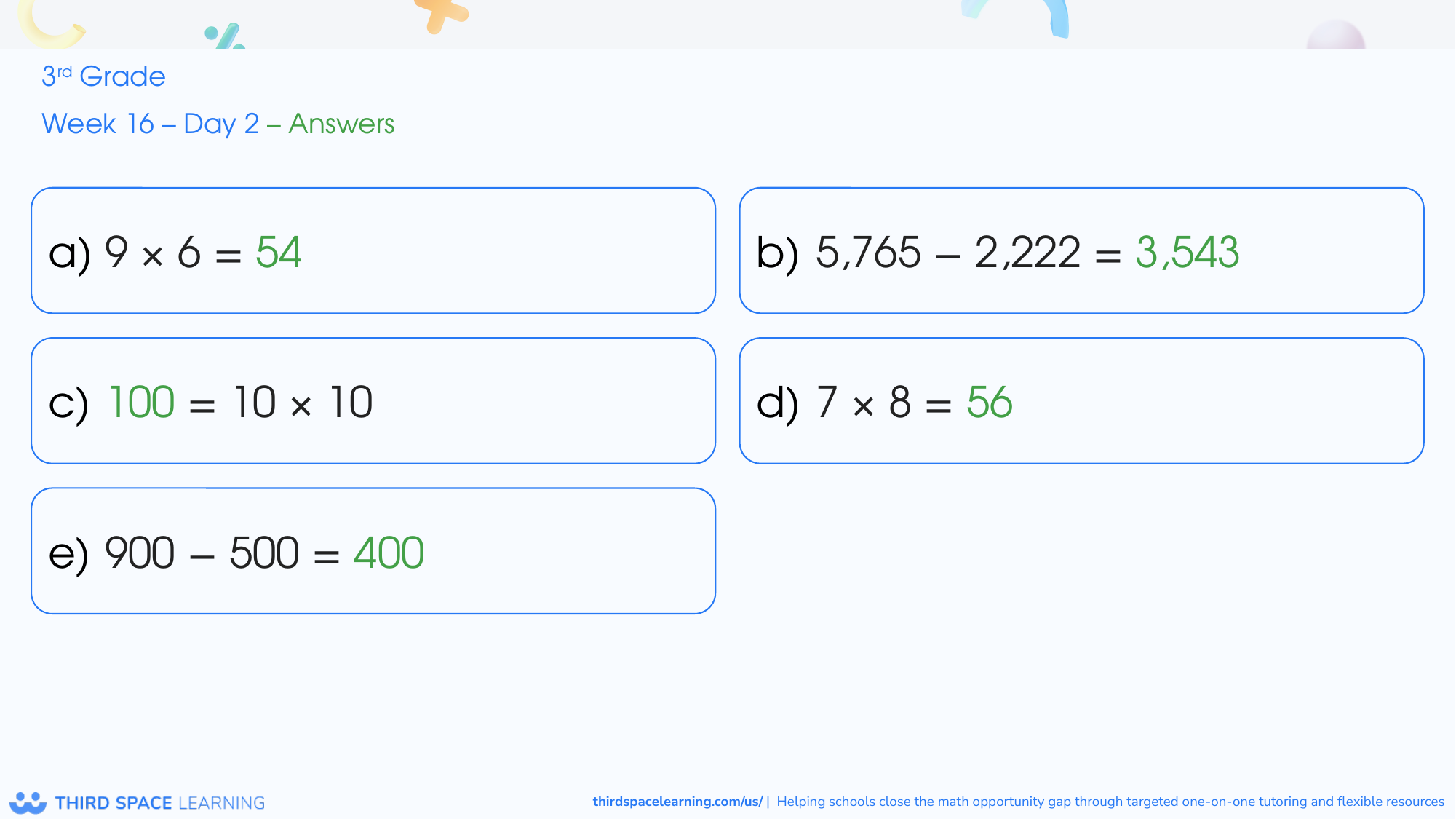

3rd Grade
Week 16 – Day 2 – Answers
9 × 6 = 54
5,765 − 2,222 = 3,543
100 = 10 × 10
7 × 8 = 56
900 − 500 = 400